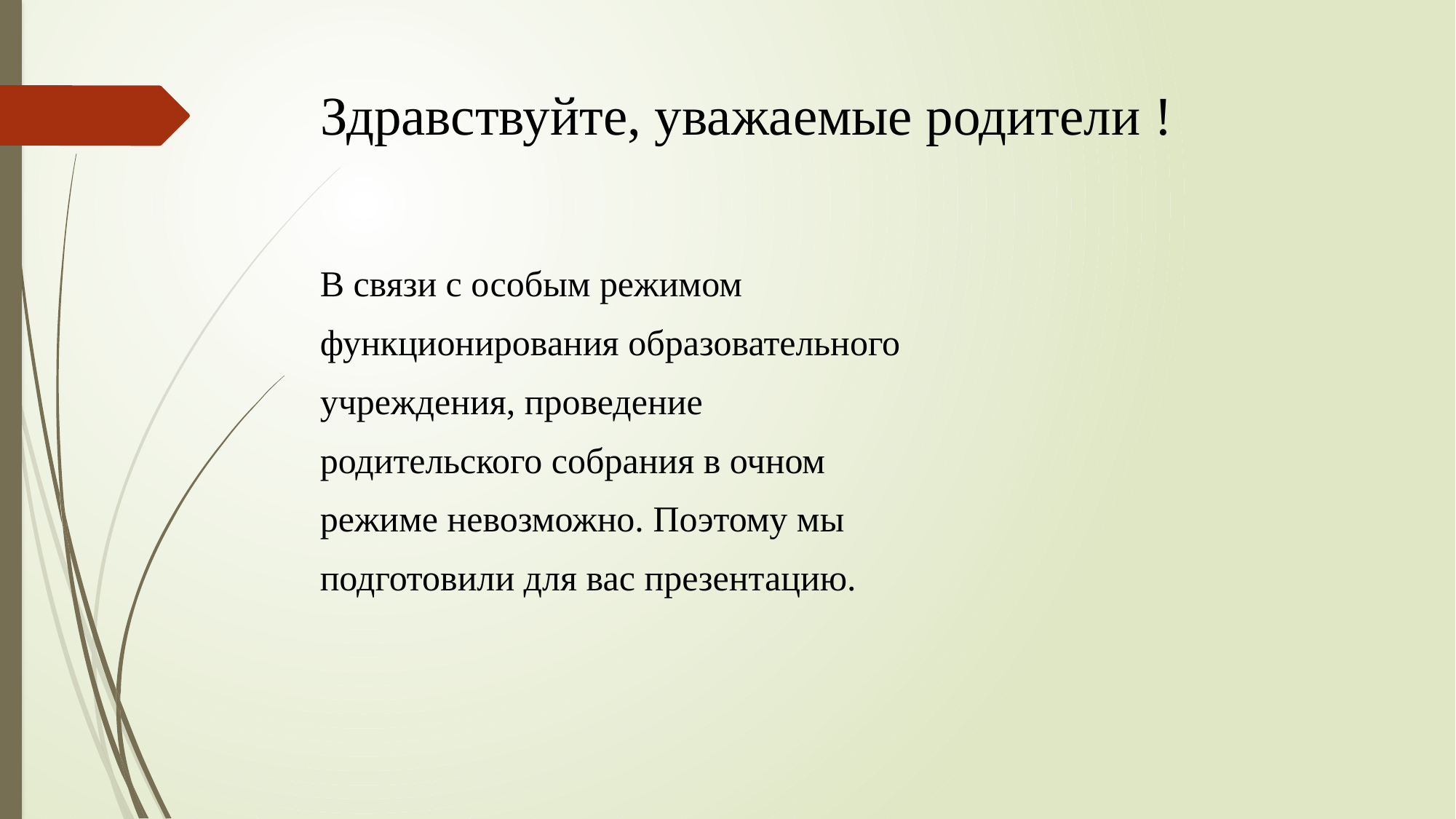

# Здравствуйте, уважаемые родители !
В связи с особым режимом
функционирования образовательного
учреждения, проведение
родительского собрания в очном
режиме невозможно. Поэтому мы
подготовили для вас презентацию.